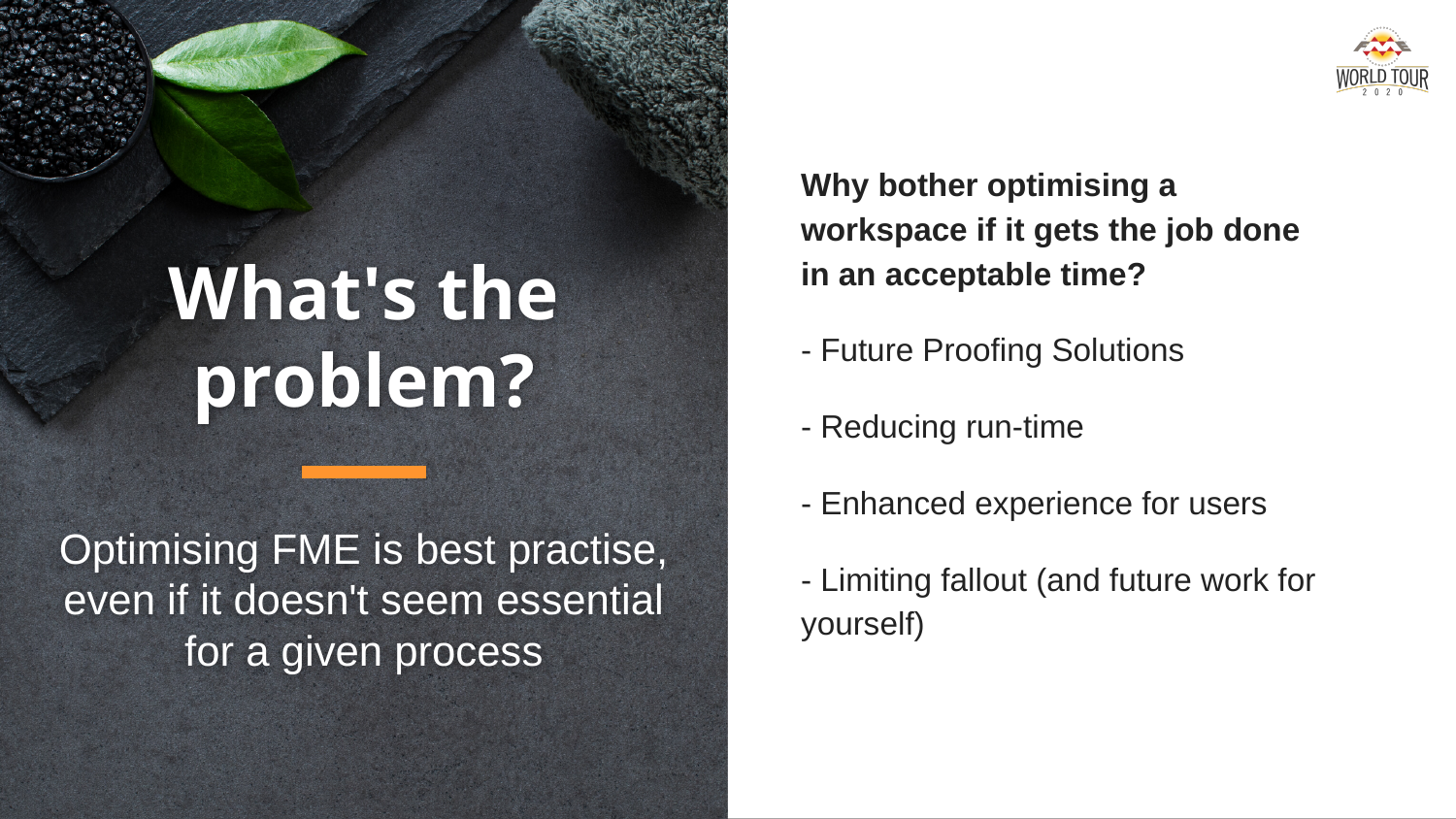

Why bother optimising a workspace if it gets the job done in an acceptable time?
- Future Proofing Solutions
- Reducing run-time
- Enhanced experience for users
- Limiting fallout (and future work for yourself)
# What's the problem?
Optimising FME is best practise, even if it doesn't seem essential for a given process